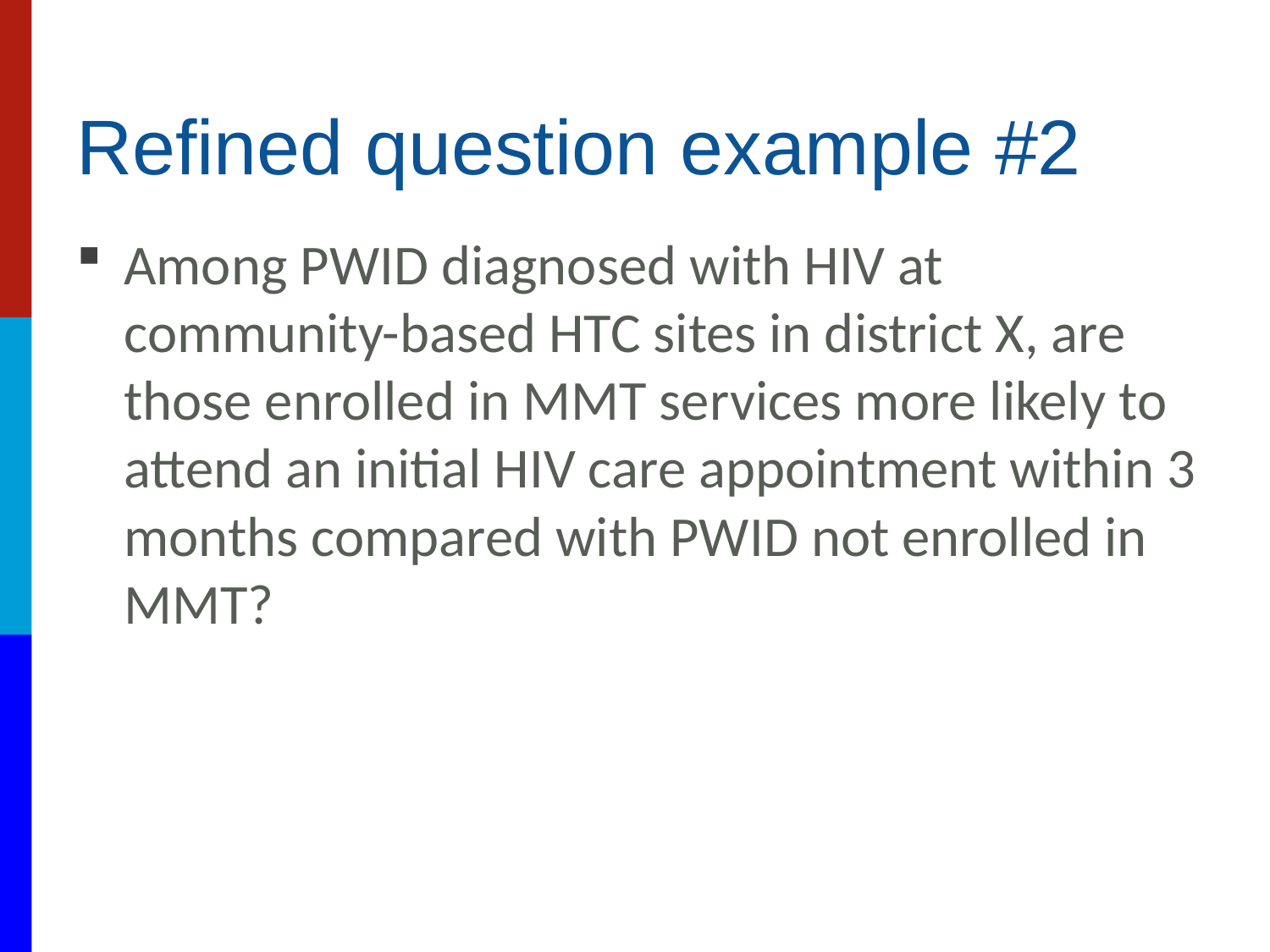

# Refined question example #2
Among PWID diagnosed with HIV at community-based HTC sites in district X, are those enrolled in MMT services more likely to attend an initial HIV care appointment within 3 months compared with PWID not enrolled in MMT?